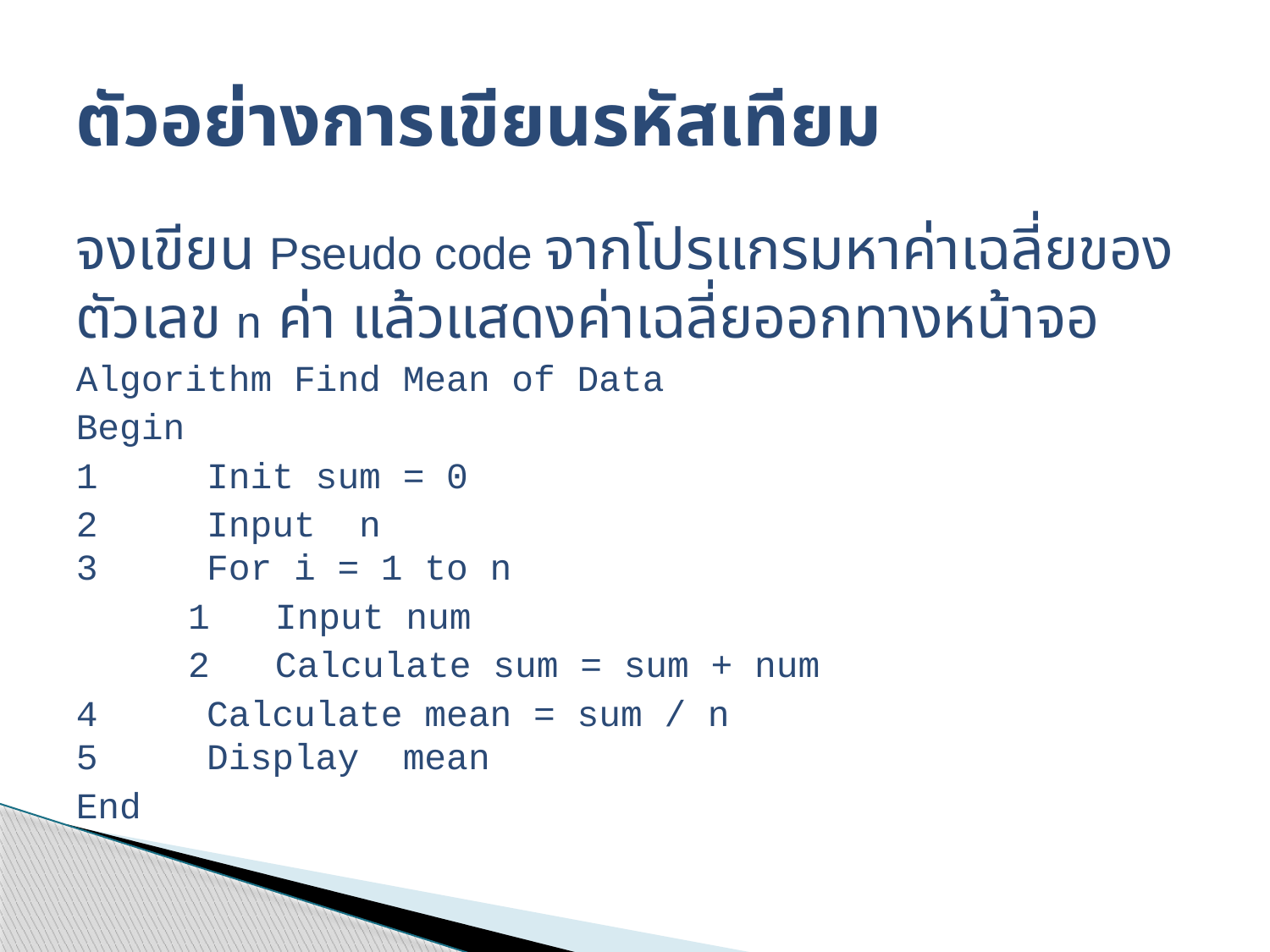

# ตัวอย่างการเขียนรหัสเทียม
จงเขียน Pseudo code จากโปรแกรมหาค่าเฉลี่ยของตัวเลข n ค่า แล้วแสดงค่าเฉลี่ยออกทางหน้าจอ
Algorithm Find Mean of Data
Begin
1     Init sum = 0
2     Input  n
3     For i = 1 to n
  	 1   Input num
  	 2   Calculate sum = sum + num
4     Calculate mean = sum / n
5     Display  mean
End